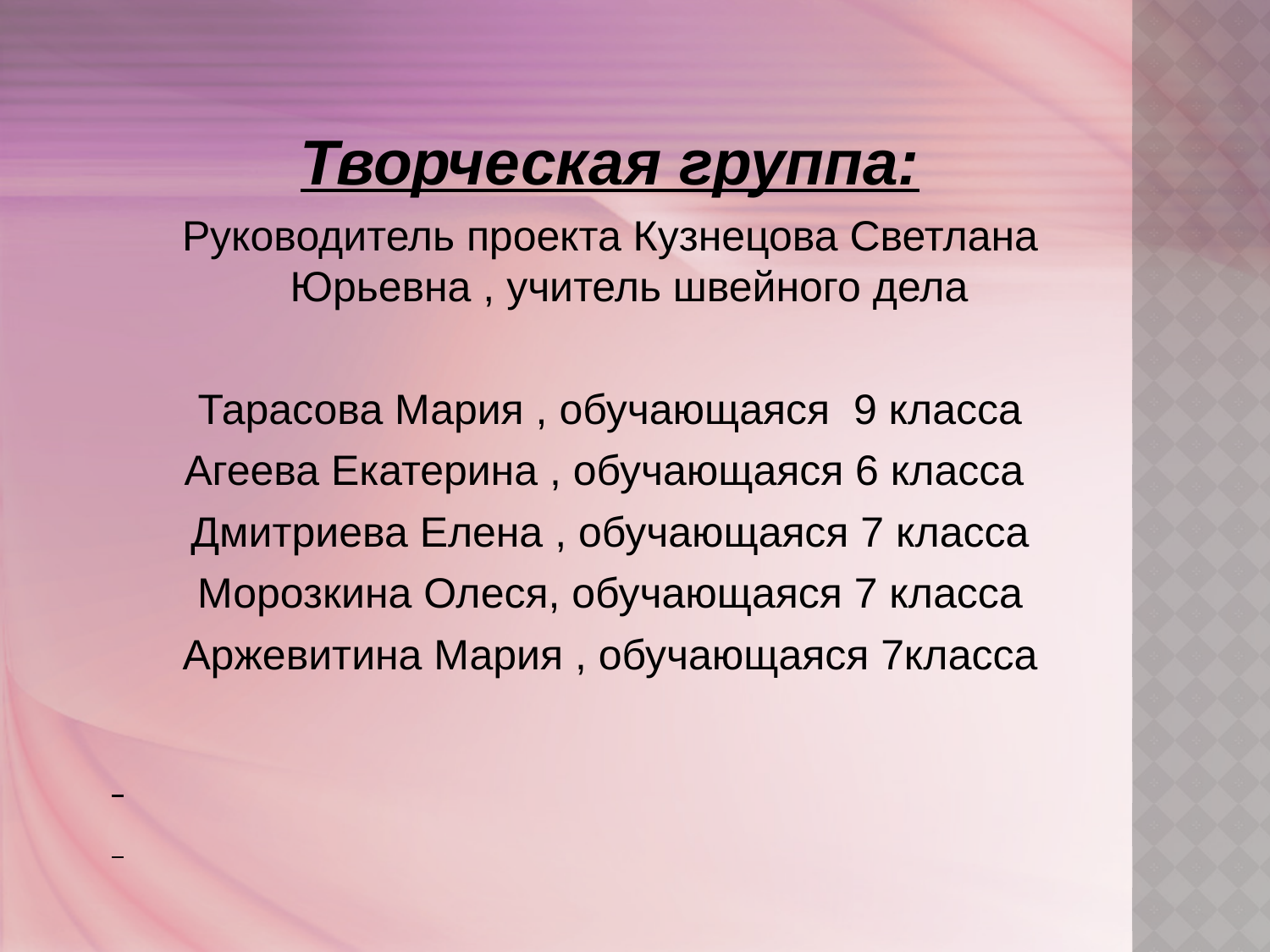

Творческая группа:
Руководитель проекта Кузнецова Светлана Юрьевна , учитель швейного дела

Тарасова Мария , обучающаяся  9 класса
Агеева Екатерина , обучающаяся 6 класса
Дмитриева Елена , обучающаяся 7 класса
Морозкина Олеся, обучающаяся 7 класса
Аржевитина Мария , обучающаяся 7класса